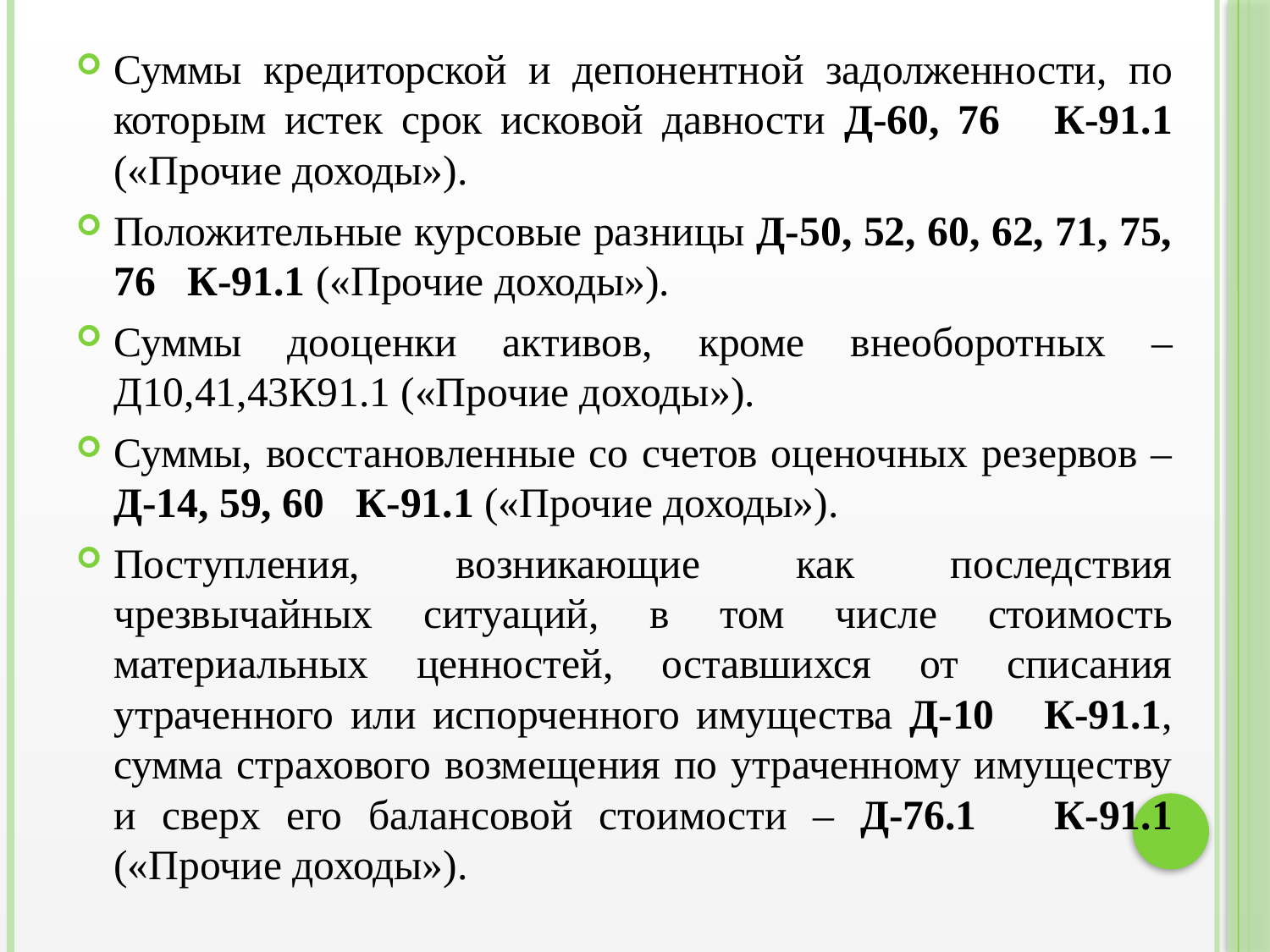

Суммы кредиторской и депонентной задолженности, по которым истек срок исковой давности Д-60, 76   К-91.1 («Прочие доходы»).
Положительные курсовые разницы Д-50, 52, 60, 62, 71, 75, 76   К-91.1 («Прочие доходы»).
Суммы дооценки активов, кроме внеоборотных – Д10,41,43К91.1 («Прочие доходы»).
Суммы, восстановленные со счетов оценочных резервов – Д-14, 59, 60   К-91.1 («Прочие доходы»).
Поступления, возникающие как последствия чрезвычайных ситуаций, в том числе стоимость материальных ценностей, оставшихся от списания утраченного или испорченного имущества Д-10   К-91.1, сумма страхового возмещения по утраченному имуществу и сверх его балансовой стоимости – Д-76.1   К-91.1 («Прочие доходы»).